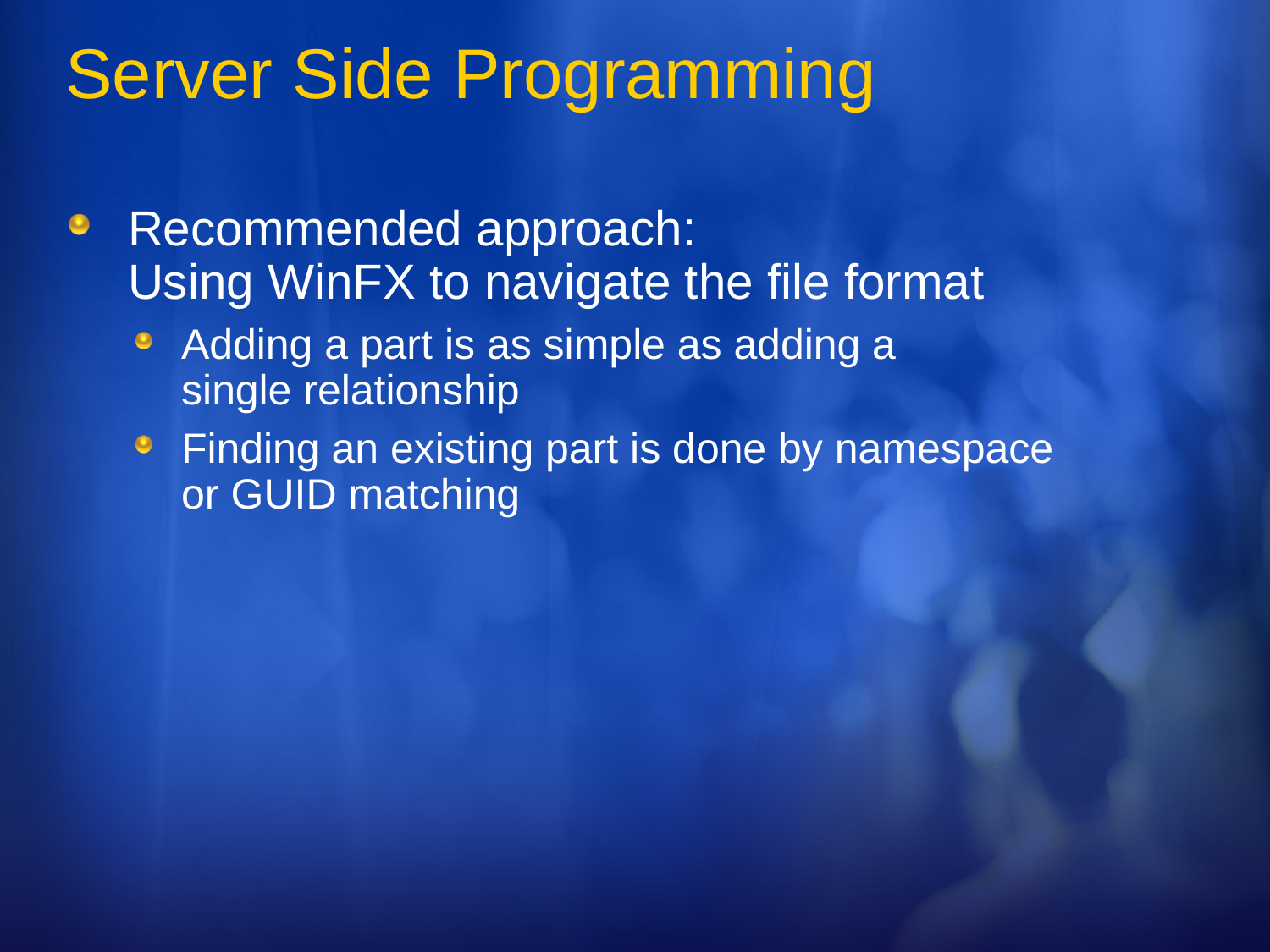

# Server Side Programming
Recommended approach:
Using WinFX to navigate the file format
Adding a part is as simple as adding a
single relationship
Finding an existing part is done by namespace
or GUID matching